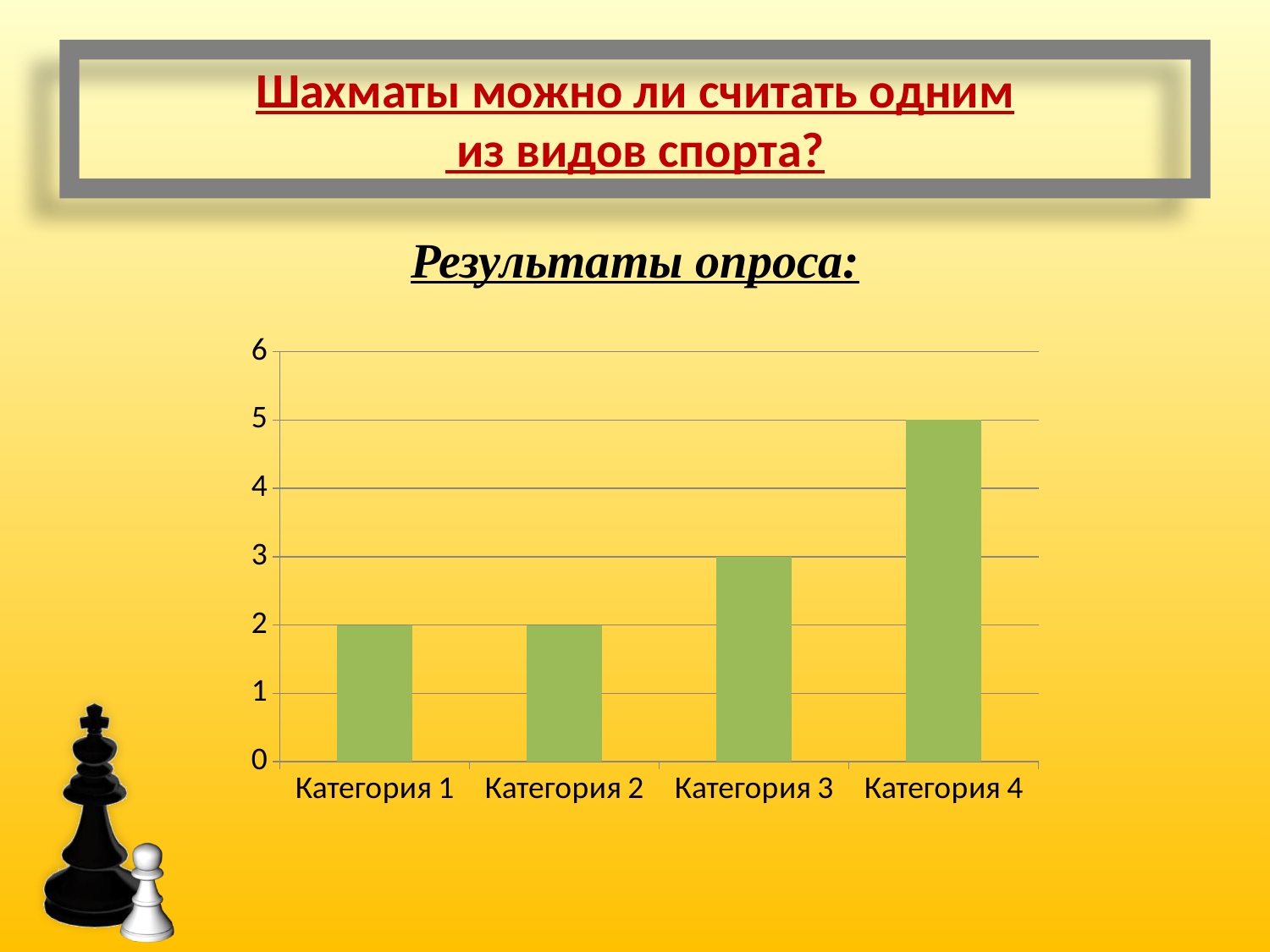

# Шахматы можно ли считать одним из видов спорта?
Результаты опроса:

### Chart

| Category | Ряд 3 |
|---|---|
| Категория 1 | 2.0 |
| Категория 2 | 2.0 |
| Категория 3 | 3.0 |
| Категория 4 | 5.0 |